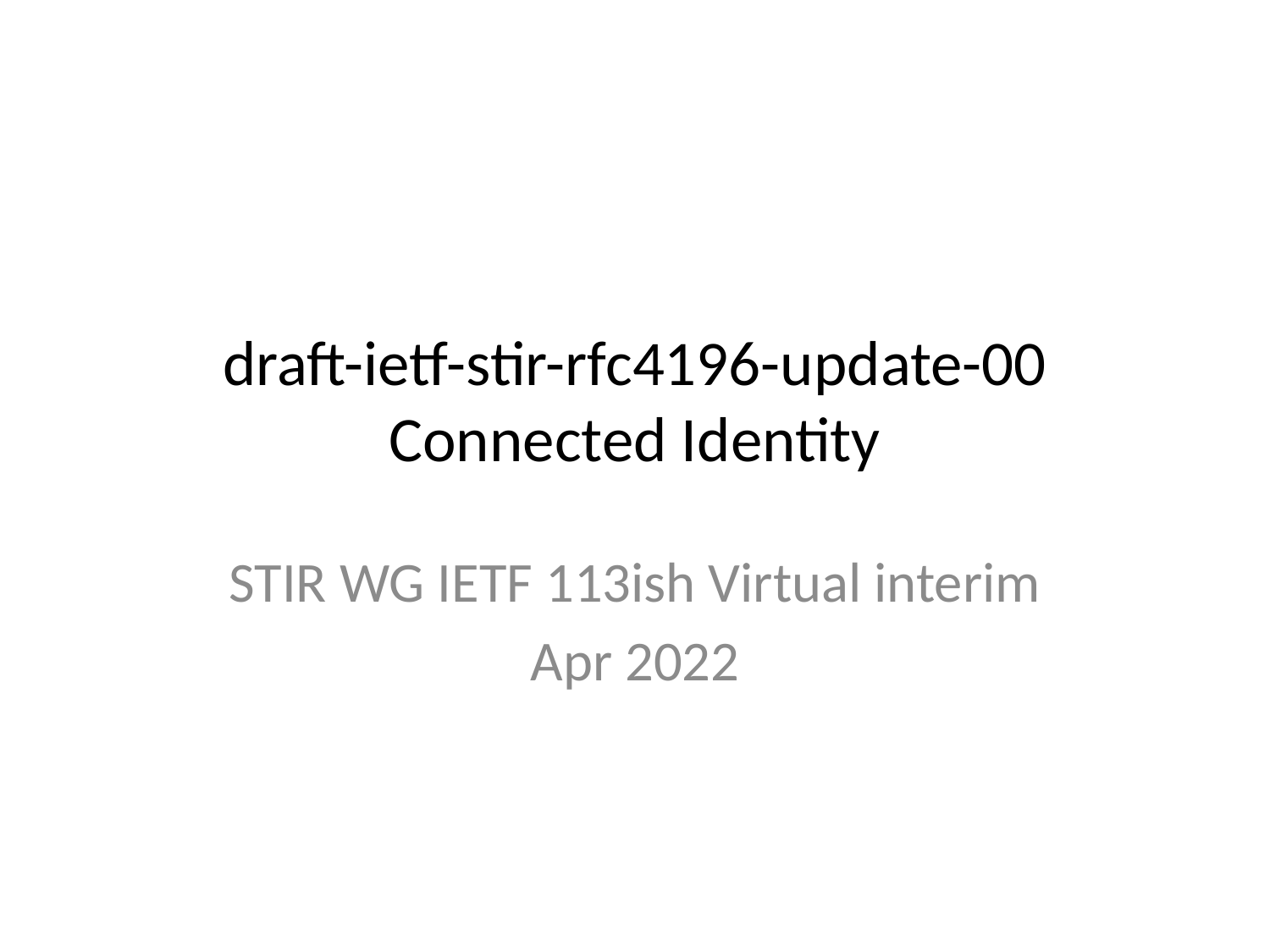

# draft-ietf-stir-rfc4196-update-00 Connected Identity
STIR WG IETF 113ish Virtual interim
Apr 2022